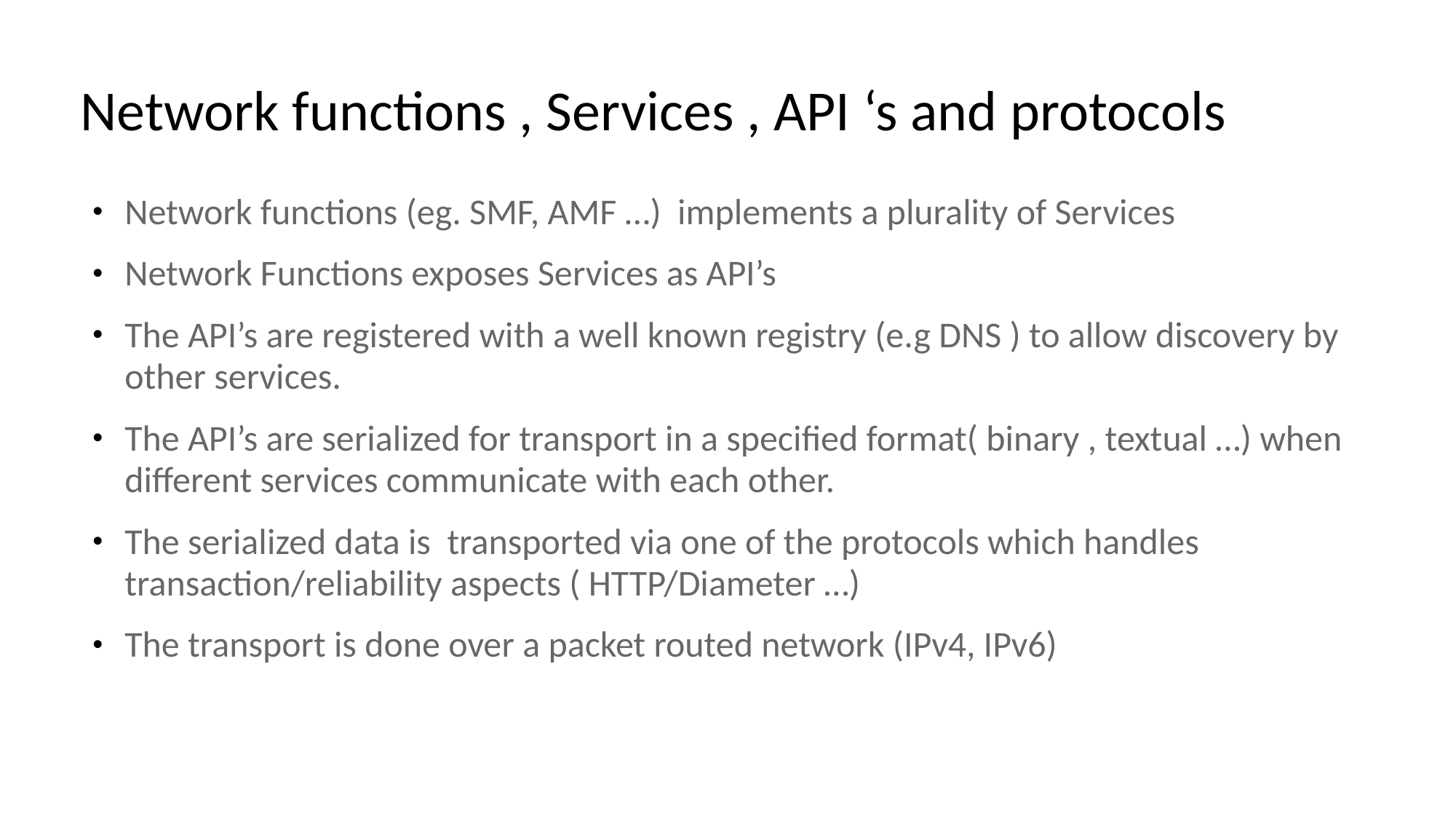

# Network functions , Services , API ‘s and protocols
Network functions (eg. SMF, AMF …)  implements a plurality of Services
Network Functions exposes Services as API’s
The API’s are registered with a well known registry (e.g DNS ) to allow discovery by other services.
The API’s are serialized for transport in a specified format( binary , textual …) when different services communicate with each other.
The serialized data is  transported via one of the protocols which handles transaction/reliability aspects ( HTTP/Diameter …)
The transport is done over a packet routed network (IPv4, IPv6)